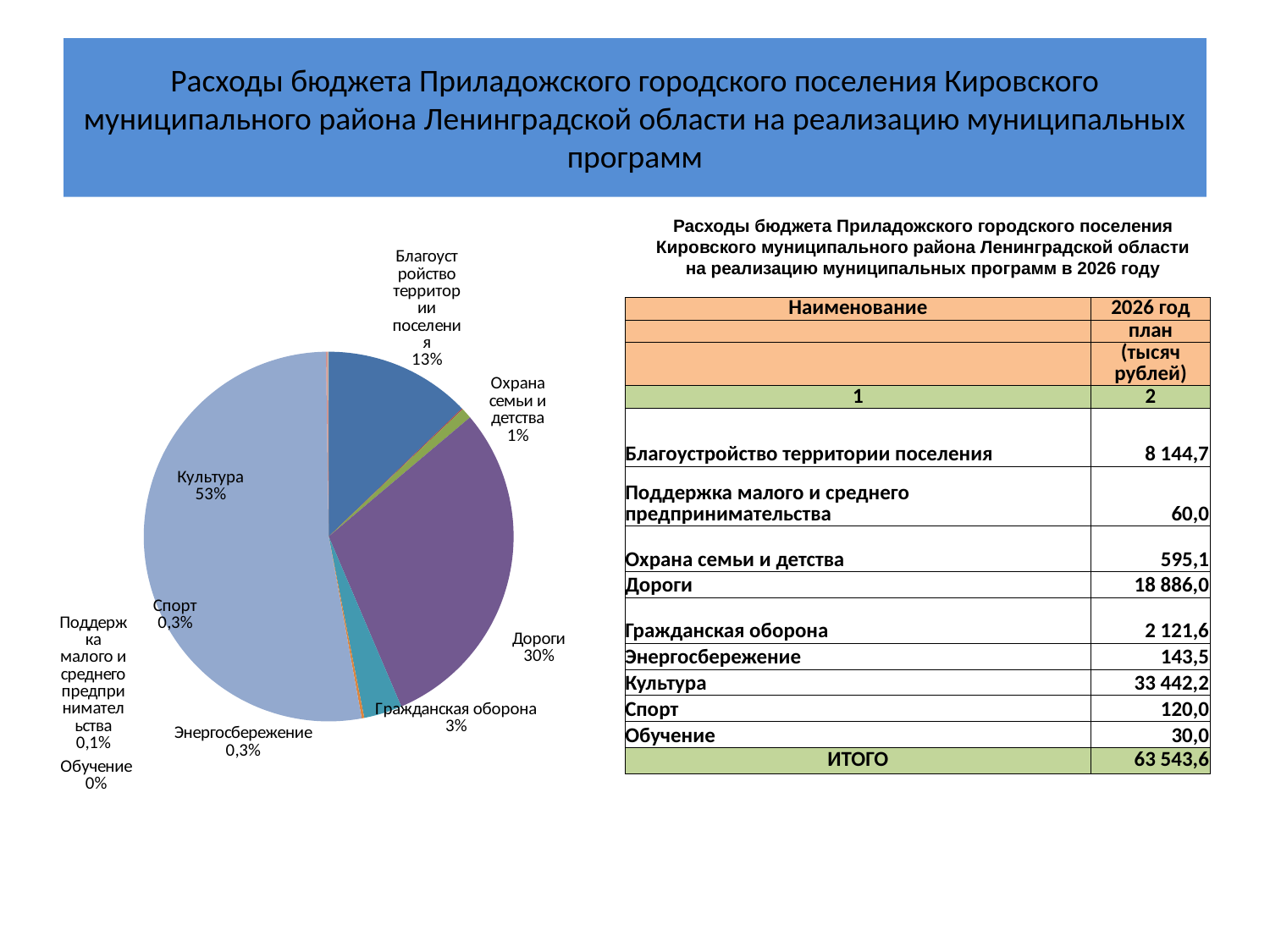

# Расходы бюджета Приладожского городского поселения Кировского муниципального района Ленинградской области на реализацию муниципальных программ
Расходы бюджета Приладожского городского поселения Кировского муниципального района Ленинградской области на реализацию муниципальных программ в 2026 году

### Chart

| Category |  |
|---|---|
| Благоустройство территории поселения | 8144.7 |
| Поддержка малого и среднего предпринимательства | 60.0 |
| Охрана семьи и детства | 595.6 |
| Дороги | 18886.0 |
| Гражданская оборона | 2121.6 |
| Энергосбережение | 143.5 |
| Культура | 33442.2 |
| Спорт | 120.0 |
| Обучение | 30.0 |
| Наименование | 2026 год |
| --- | --- |
|  | план |
|  | (тысяч рублей) |
| 1 | 2 |
| Благоустройство территории поселения | 8 144,7 |
| Поддержка малого и среднего предпринимательства | 60,0 |
| Охрана семьи и детства | 595,1 |
| Дороги | 18 886,0 |
| Гражданская оборона | 2 121,6 |
| Энергосбережение | 143,5 |
| Культура | 33 442,2 |
| Спорт | 120,0 |
| Обучение | 30,0 |
| ИТОГО | 63 543,6 |